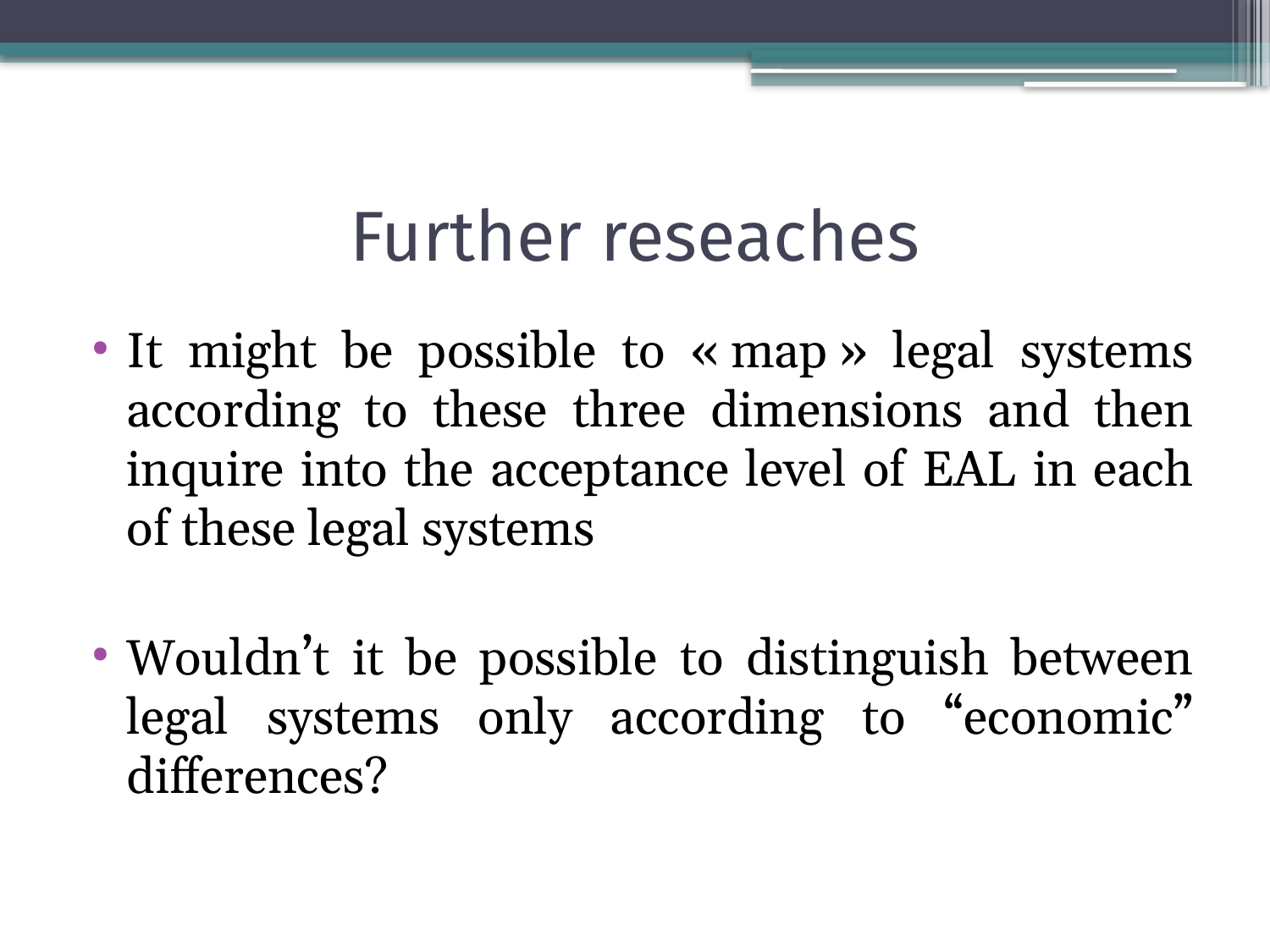

# Further reseaches
It might be possible to « map » legal systems according to these three dimensions and then inquire into the acceptance level of EAL in each of these legal systems

Wouldn’t it be possible to distinguish between legal systems only according to “economic” differences?